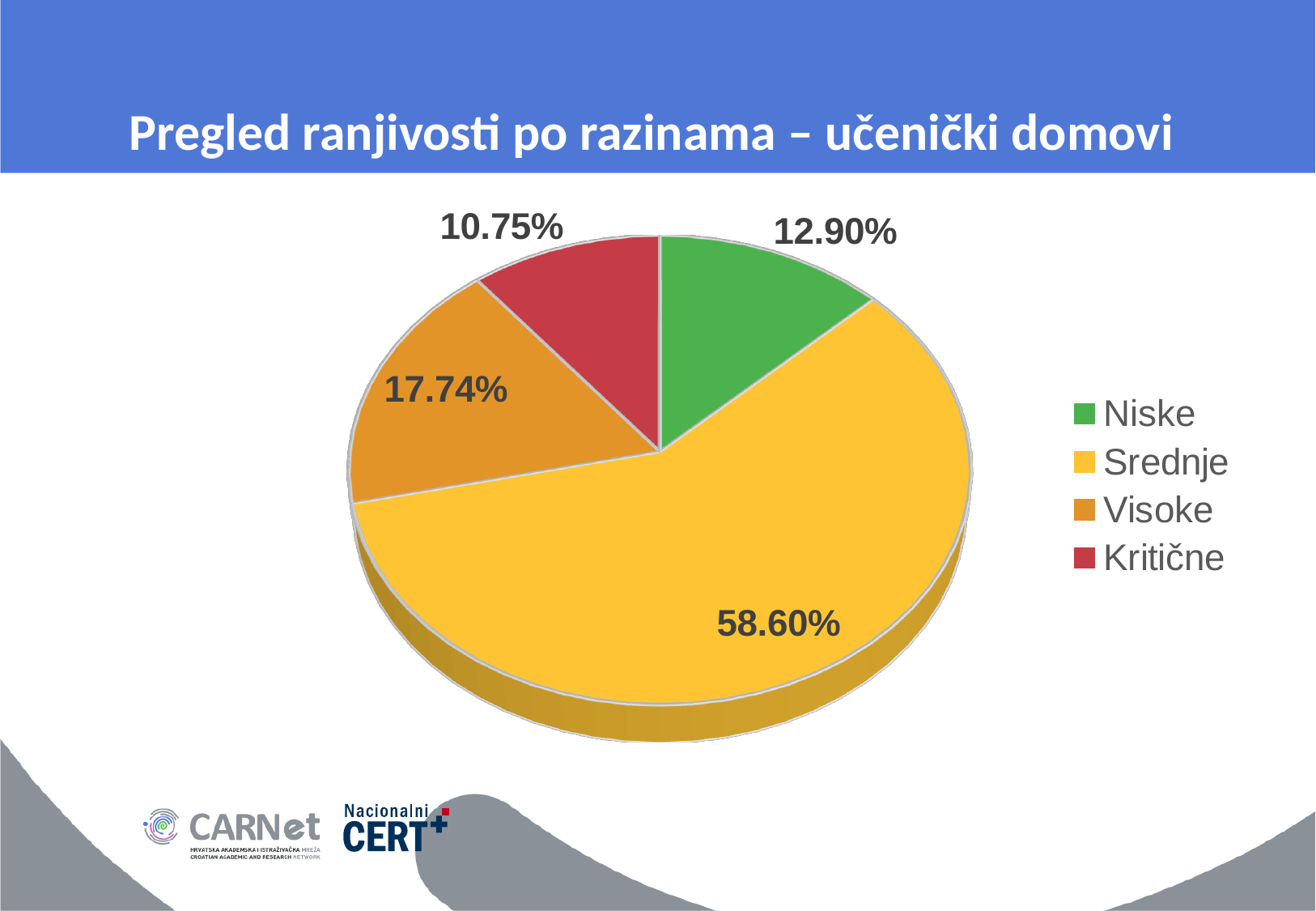

# Pregled ranjivosti po razinama – učenički domovi

[unsupported chart]